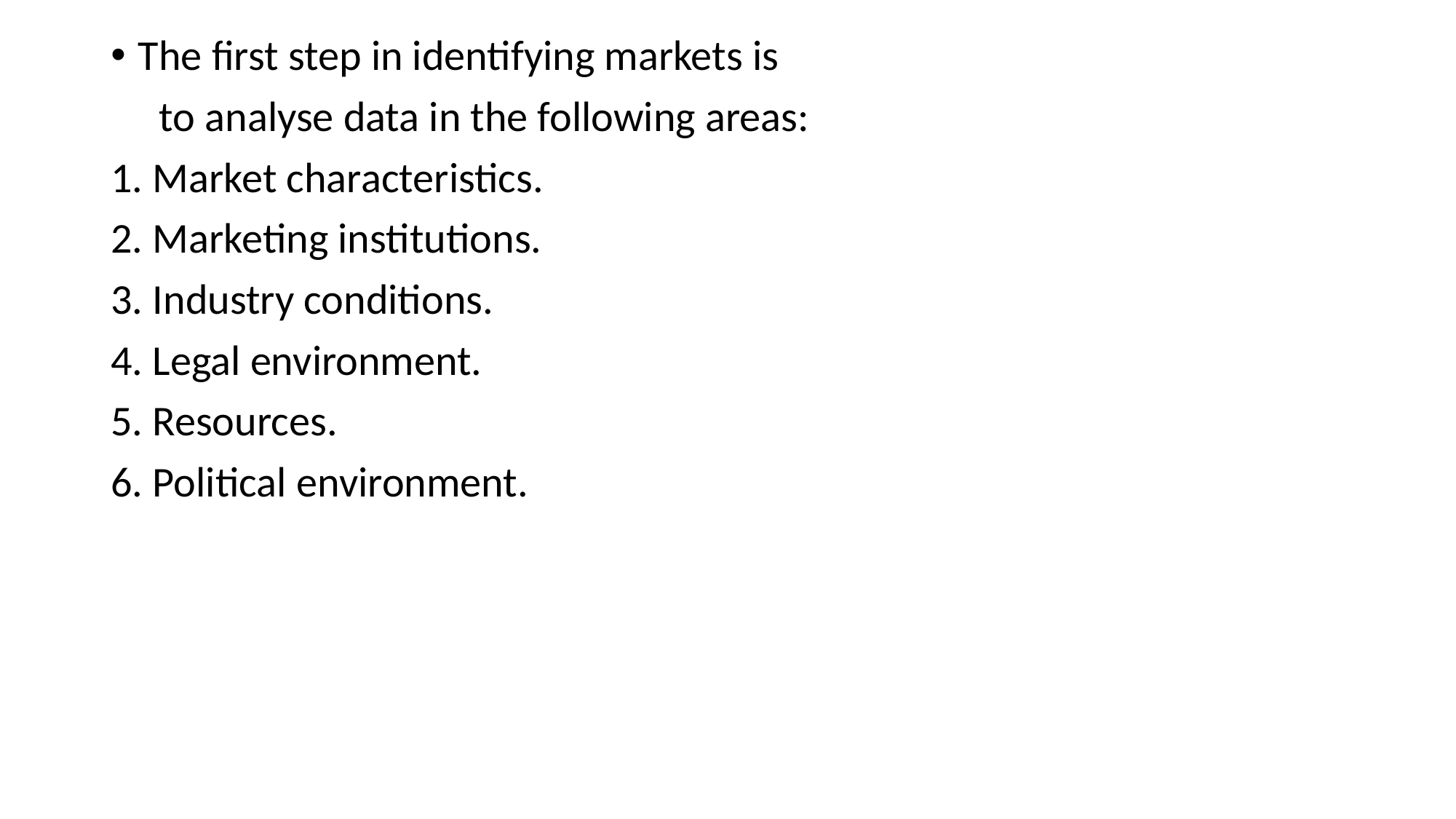

The first step in identifying markets is
     to analyse data in the following areas:
1. Market characteristics.
2. Marketing institutions.
3. Industry conditions.
4. Legal environment.
5. Resources.
6. Political environment.